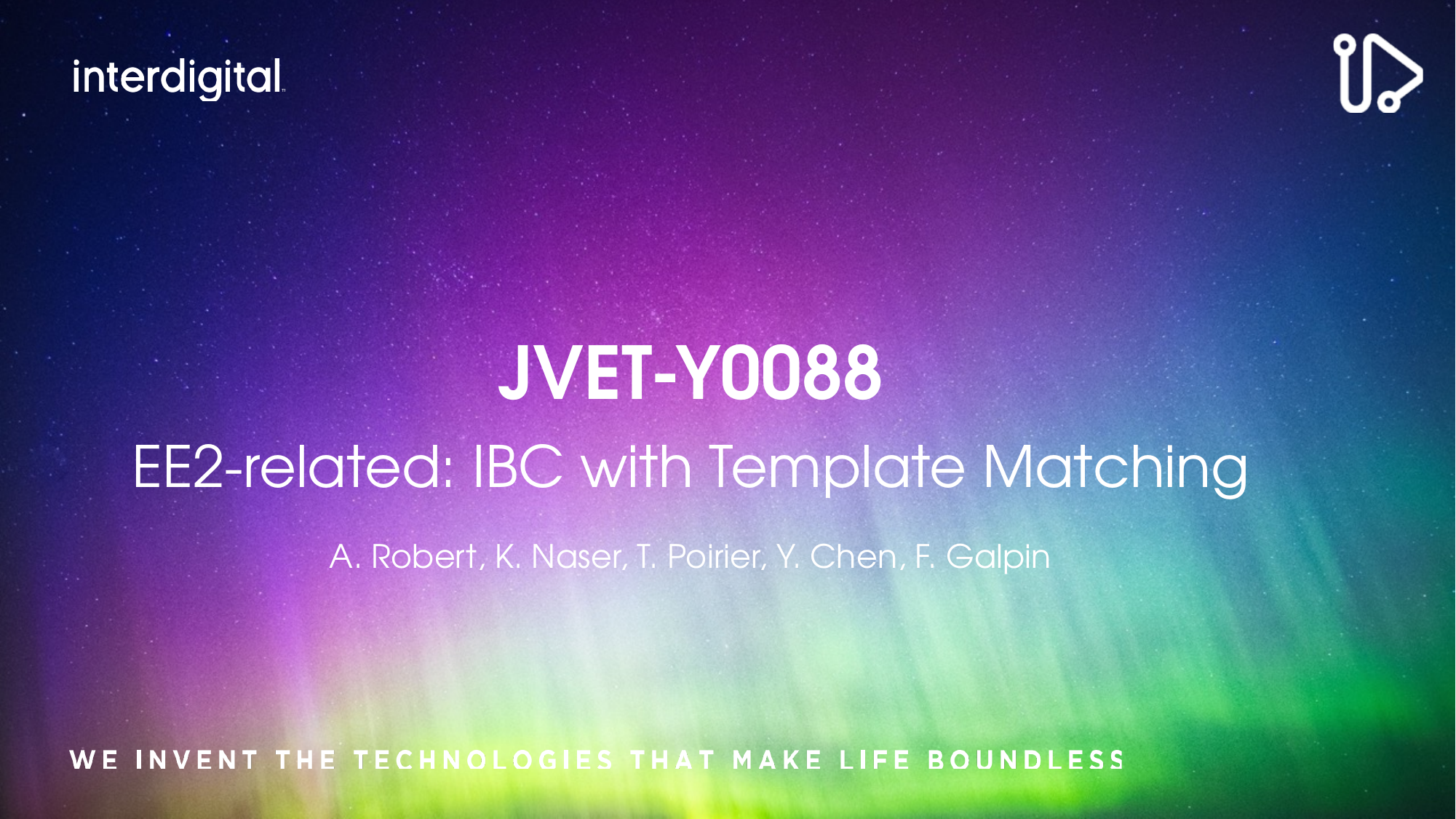

# JVET-Y0088
EE2-related: IBC with Template Matching

A. Robert, K. Naser, T. Poirier, Y. Chen, F. Galpin